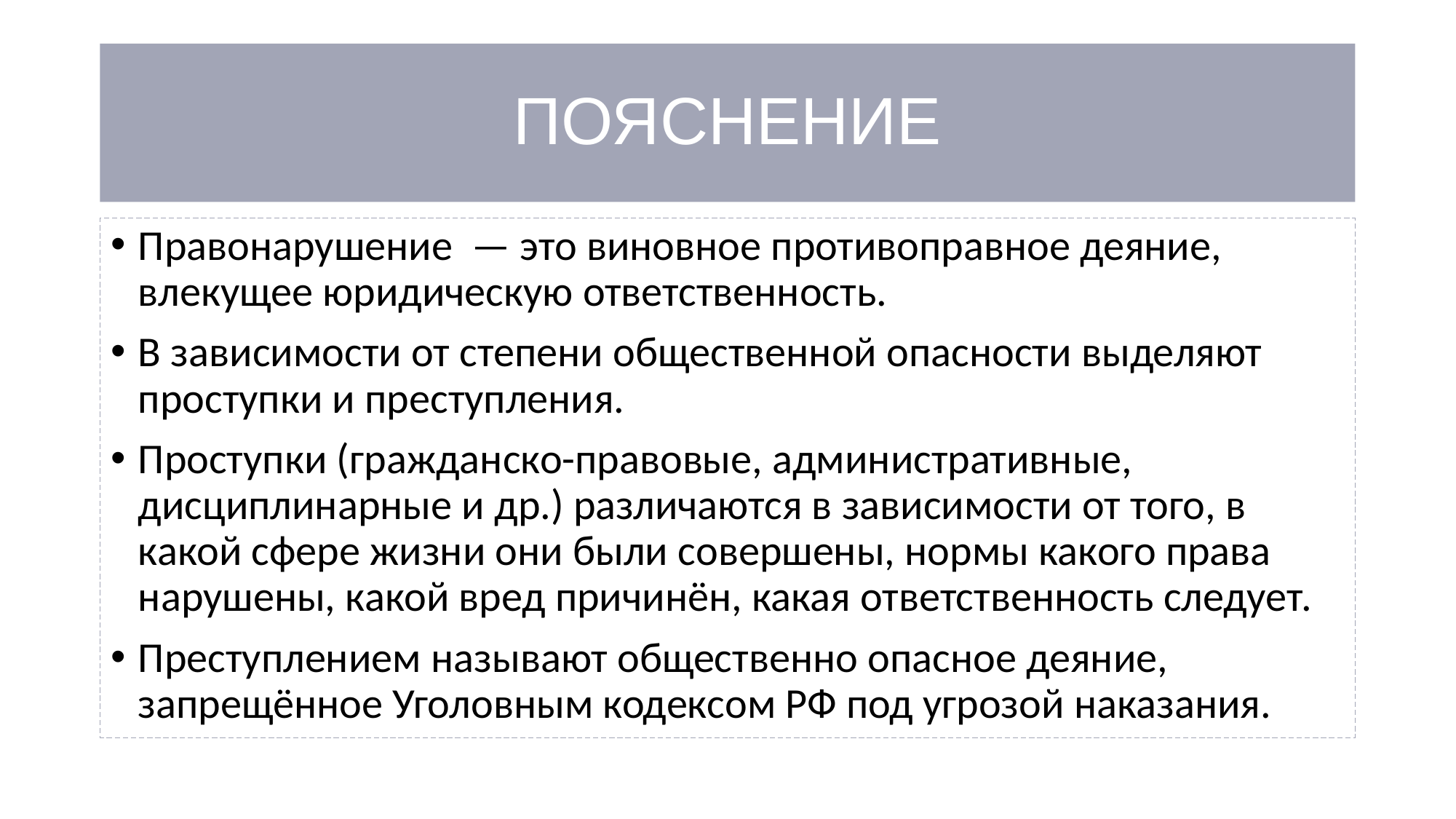

# ПОЯСНЕНИЕ
Правонарушение  — это виновное противоправное деяние, влекущее юридическую ответственность.
В зависимости от степени общественной опасности выделяют проступки и преступления.
Проступки (гражданско-правовые, административные, дисциплинарные и др.) различаются в зависимости от того, в какой сфере жизни они были совершены, нормы какого права нарушены, какой вред причинён, какая ответственность следует.
Преступлением называют общественно опасное деяние, запрещённое Уголовным кодексом РФ под угрозой наказания.